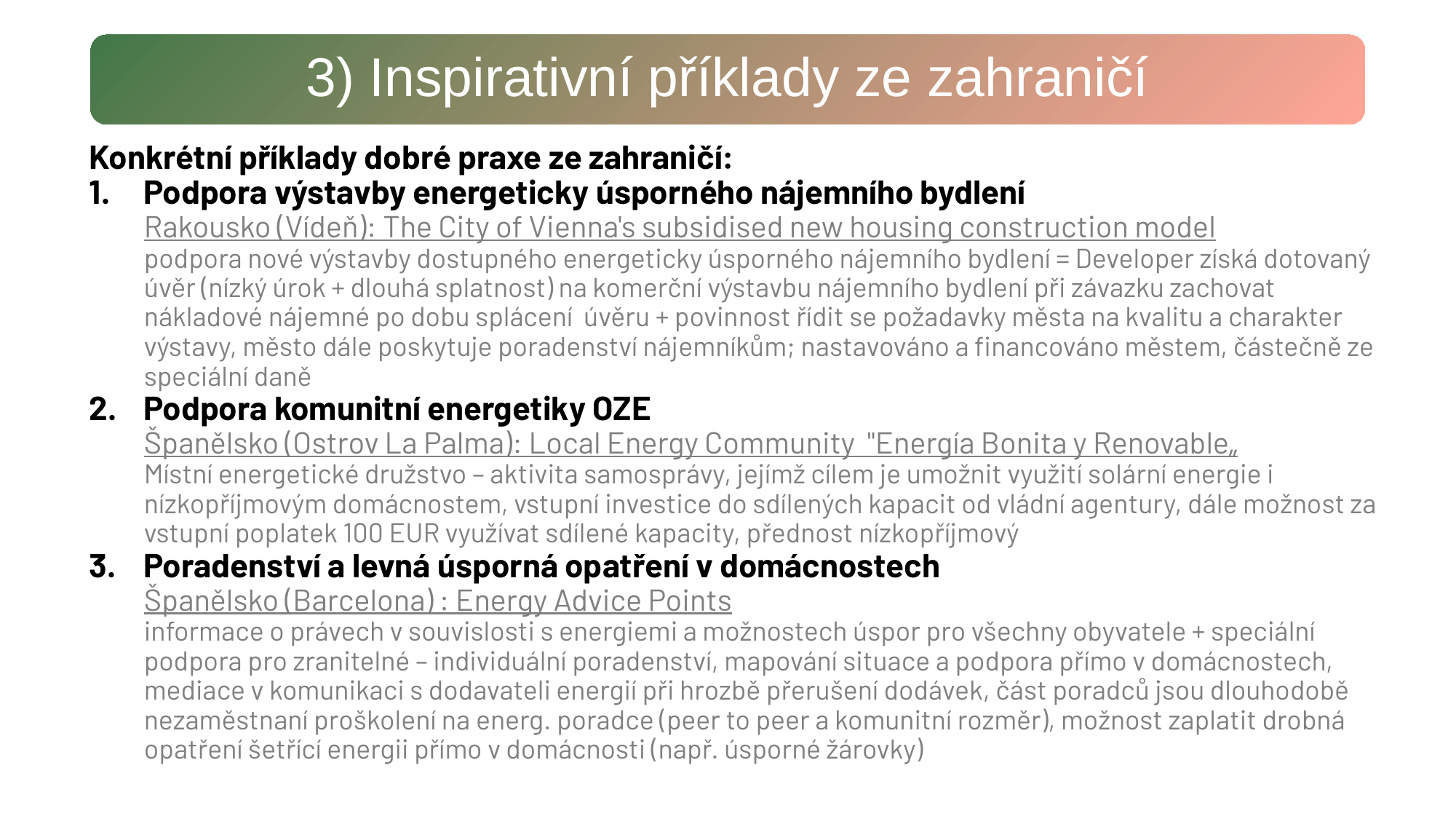

3) Inspirativní příklady ze zahraničí
Konkrétní příklady dobré praxe ze zahraničí:
Podpora výstavby energeticky úsporného nájemního bydlení
Rakousko (Vídeň): The City of Vienna's subsidised new housing construction model
podpora nové výstavby dostupného energeticky úsporného nájemního bydlení = Developer získá dotovaný úvěr (nízký úrok + dlouhá splatnost) na komerční výstavbu nájemního bydlení při závazku zachovat nákladové nájemné po dobu splácení  úvěru + povinnost řídit se požadavky města na kvalitu a charakter výstavy, město dále poskytuje poradenství nájemníkům; nastavováno a financováno městem, částečně ze speciální daně
Podpora komunitní energetiky OZE
Španělsko (Ostrov La Palma): Local Energy Community  "Energía Bonita y Renovable„
Místní energetické družstvo – aktivita samosprávy, jejímž cílem je umožnit využití solární energie i nízkopříjmovým domácnostem, vstupní investice do sdílených kapacit od vládní agentury, dále možnost za vstupní poplatek 100 EUR využívat sdílené kapacity, přednost nízkopříjmový
Poradenství a levná úsporná opatření v domácnostech
Španělsko (Barcelona) : Energy Advice Points
informace o právech v souvislosti s energiemi a možnostech úspor pro všechny obyvatele + speciální podpora pro zranitelné – individuální poradenství, mapování situace a podpora přímo v domácnostech, mediace v komunikaci s dodavateli energií při hrozbě přerušení dodávek, část poradců jsou dlouhodobě nezaměstnaní proškolení na energ. poradce (peer to peer a komunitní rozměr), možnost zaplatit drobná opatření šetřící energii přímo v domácnosti (např. úsporné žárovky)